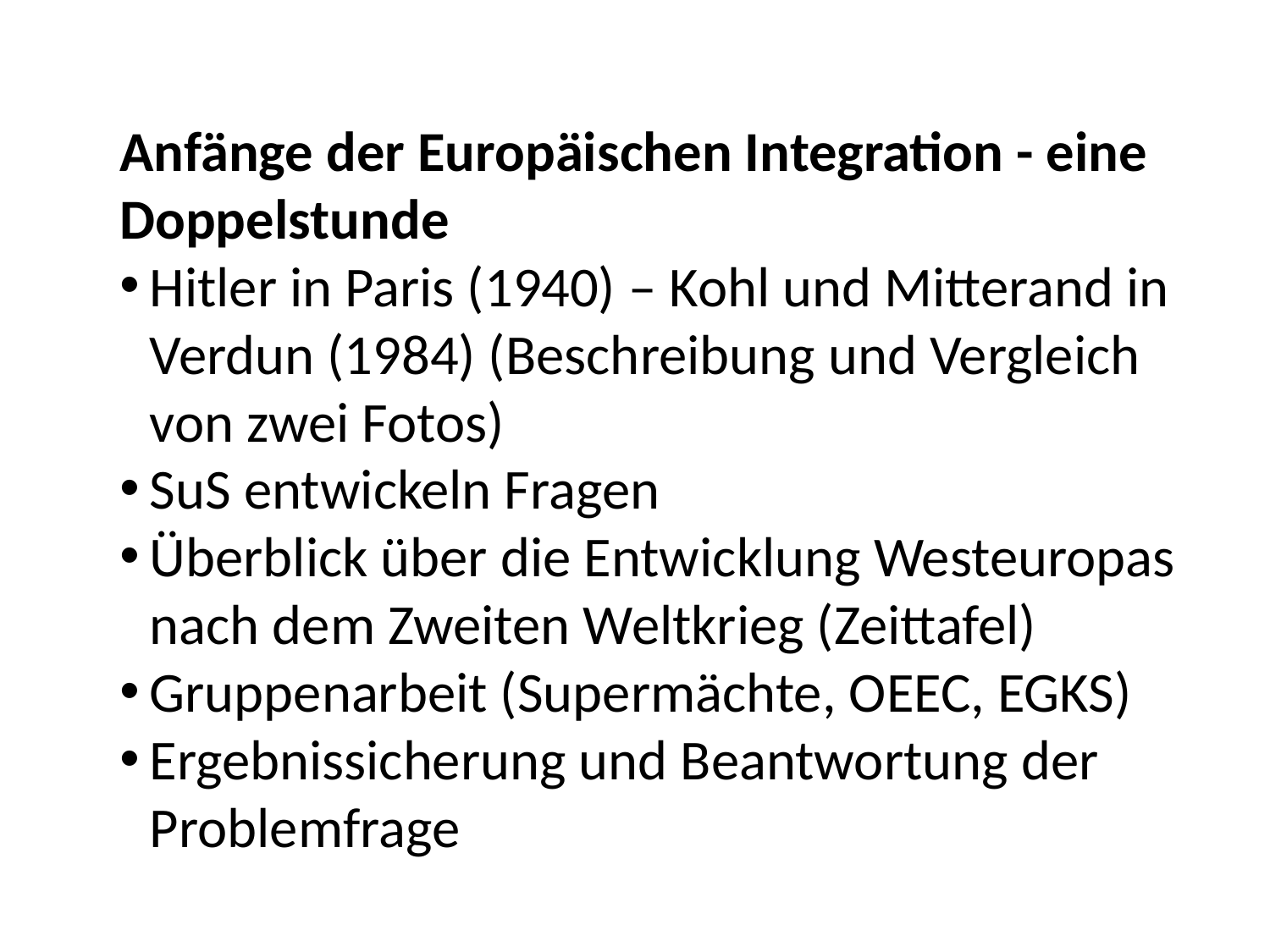

Anfänge der Europäischen Integration - eine Doppelstunde
Hitler in Paris (1940) – Kohl und Mitterand in Verdun (1984) (Beschreibung und Vergleich von zwei Fotos)
SuS entwickeln Fragen
Überblick über die Entwicklung Westeuropas nach dem Zweiten Weltkrieg (Zeittafel)
Gruppenarbeit (Supermächte, OEEC, EGKS)
Ergebnissicherung und Beantwortung der Problemfrage